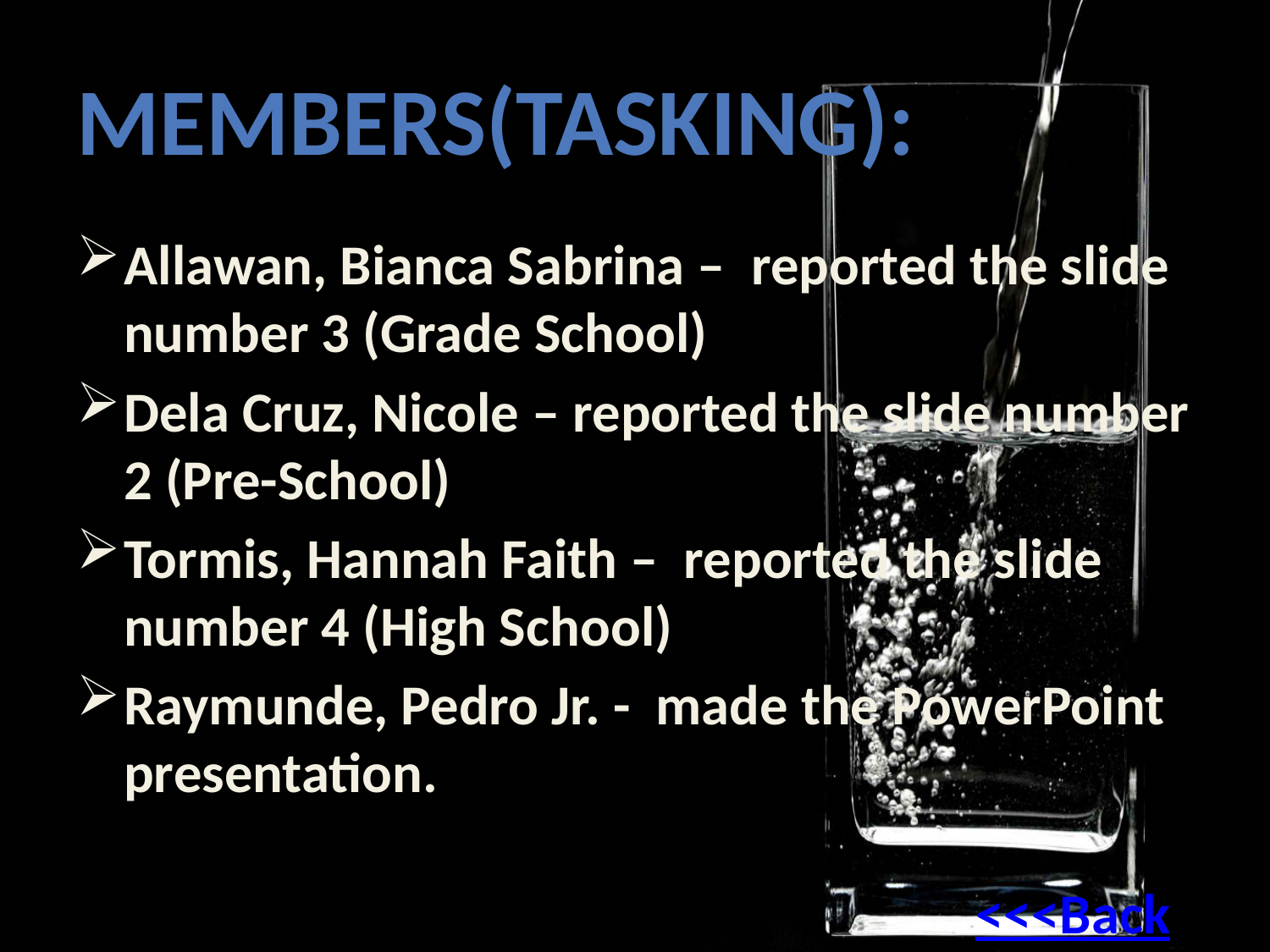

# Members(Tasking):
Allawan, Bianca Sabrina –  reported the slide number 3 (Grade School)
Dela Cruz, Nicole – reported the slide number 2 (Pre-School)
Tormis, Hannah Faith –  reported the slide number 4 (High School)
Raymunde, Pedro Jr. -  made the PowerPoint presentation.
<<<Back